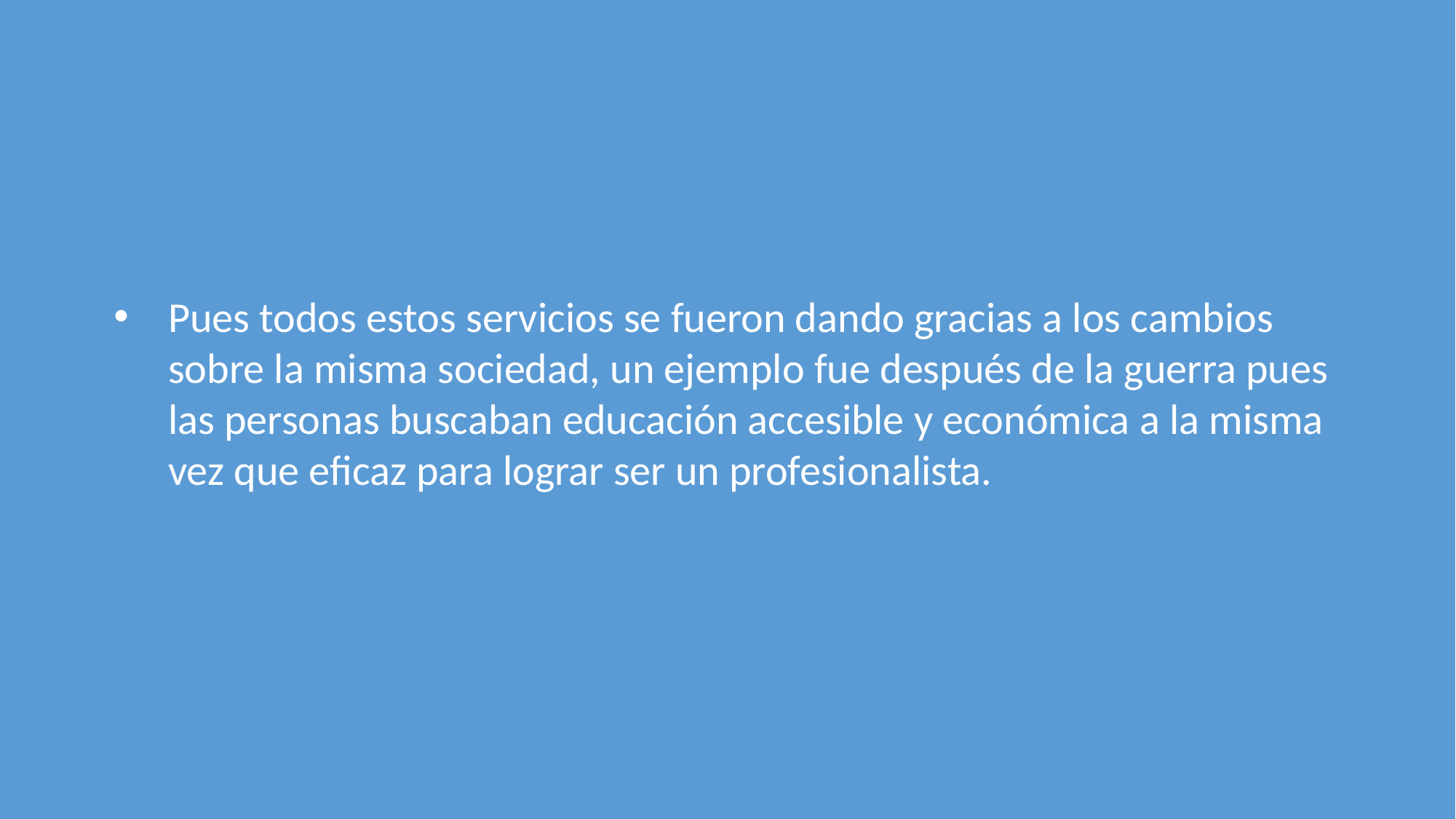

Pues todos estos servicios se fueron dando gracias a los cambios sobre la misma sociedad, un ejemplo fue después de la guerra pues las personas buscaban educación accesible y económica a la misma vez que eficaz para lograr ser un profesionalista.